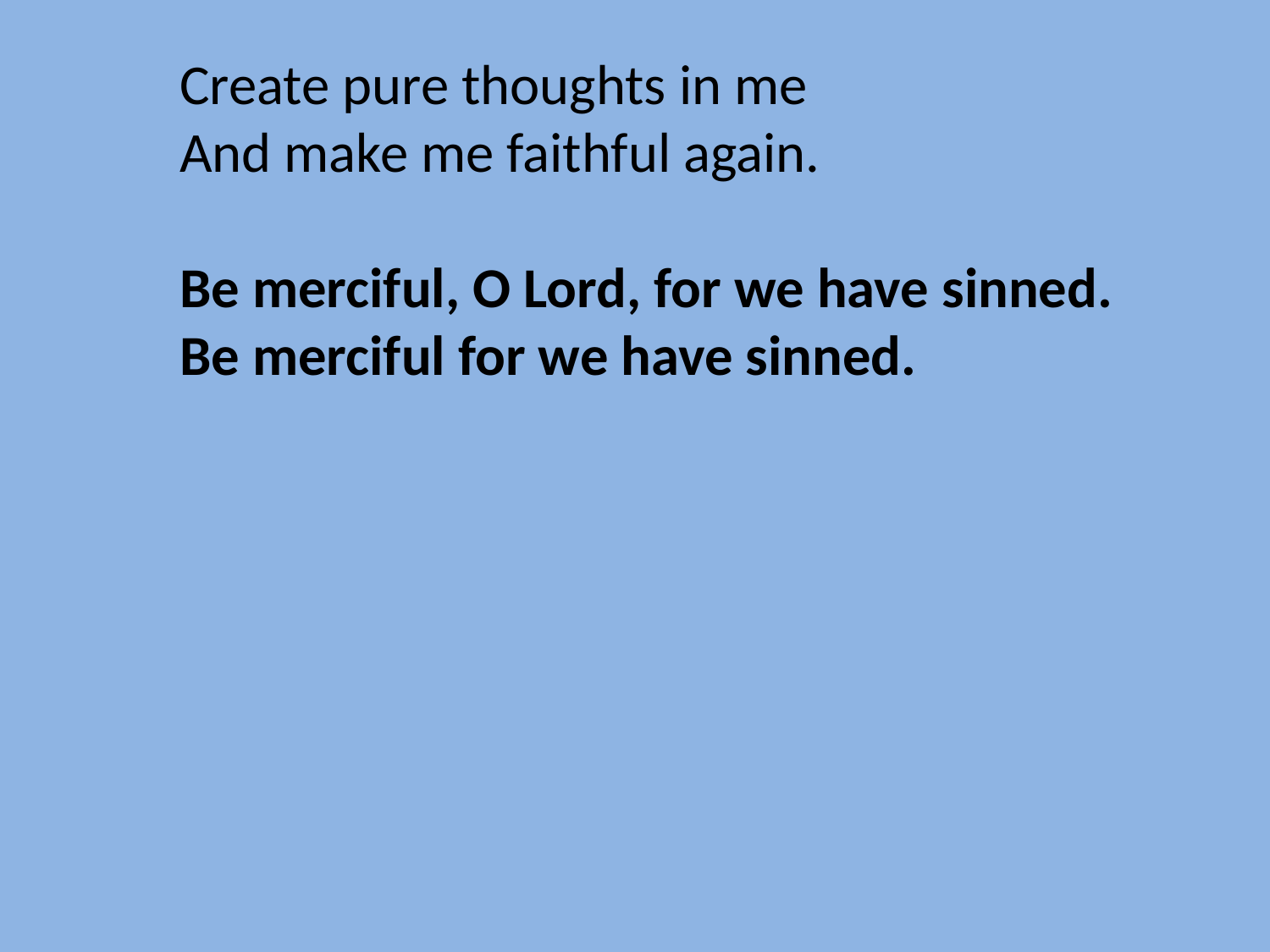

Create pure thoughts in me
And make me faithful again.

Be merciful, O Lord, for we have sinned.
Be merciful for we have sinned.